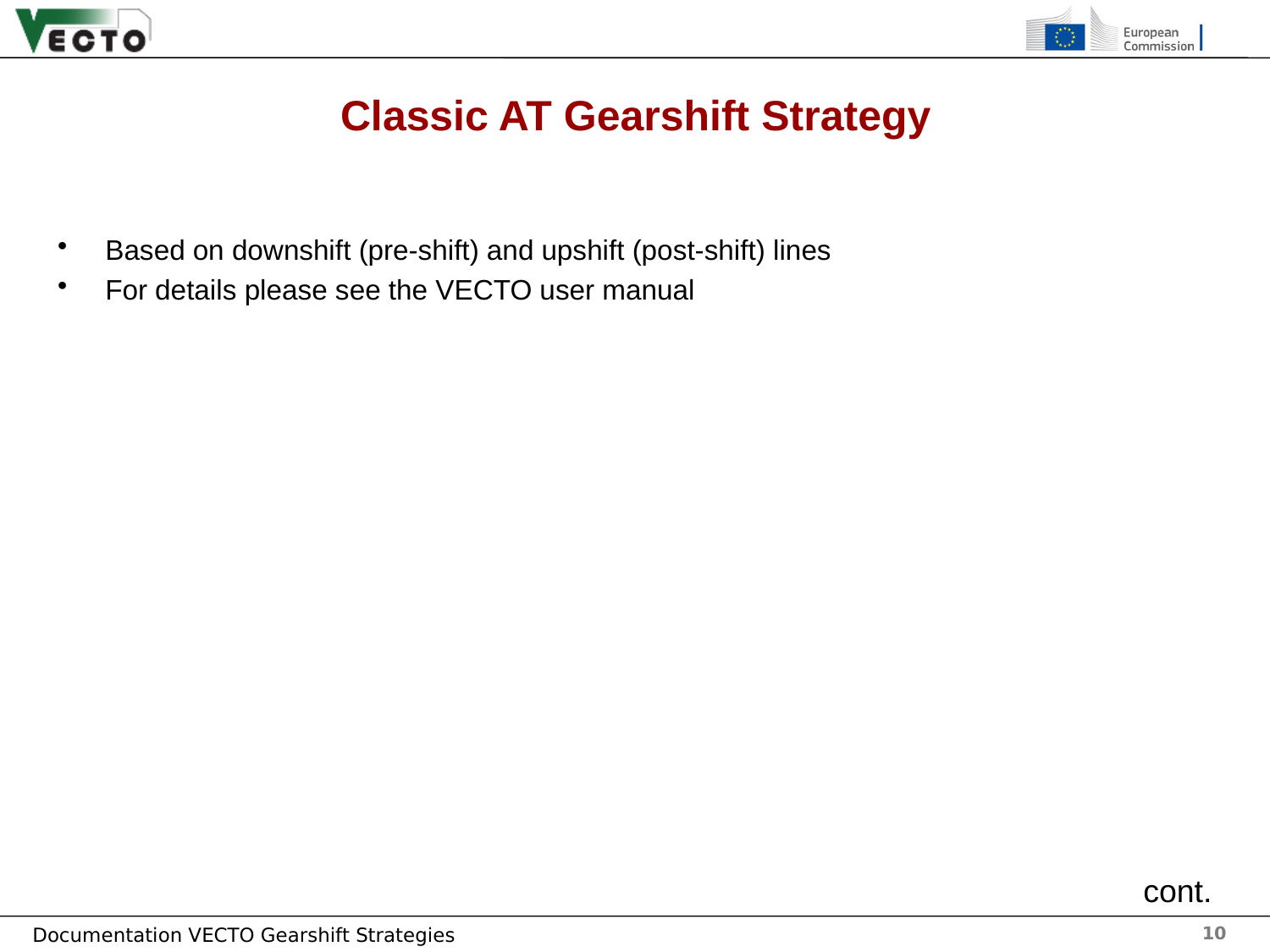

# Classic AT Gearshift Strategy
Based on downshift (pre-shift) and upshift (post-shift) lines
For details please see the VECTO user manual
cont.